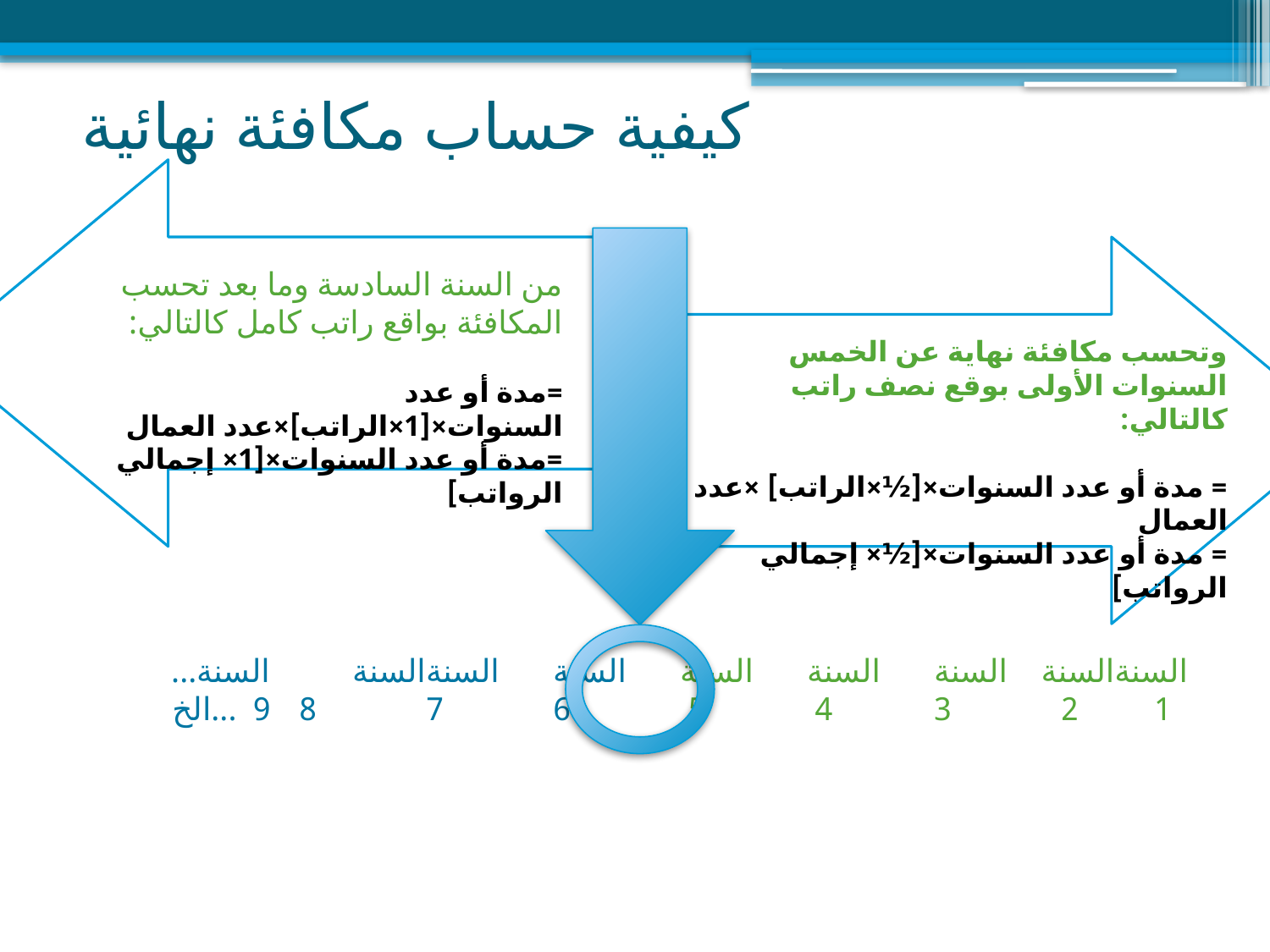

# كيفية حساب مكافئة نهائية

من السنة السادسة وما بعد تحسب المكافئة بواقع راتب كامل كالتالي:

=مدة أو عدد السنوات×[1×الراتب]×عدد العمال
=مدة أو عدد السنوات×[1× إجمالي الرواتب]

وتحسب مكافئة نهاية عن الخمس السنوات الأولى بوقع نصف راتب كالتالي:

= مدة أو عدد السنوات×[½×الراتب] ×عدد العمال
= مدة أو عدد السنوات×[½× إجمالي الرواتب]

السنة	السنة	السنة	السنة	  السنة	السنة	السنة	السنة          السنة...
  1	  2	   3	  4 	    5 	 6	  7	  8	   9  ...الخ